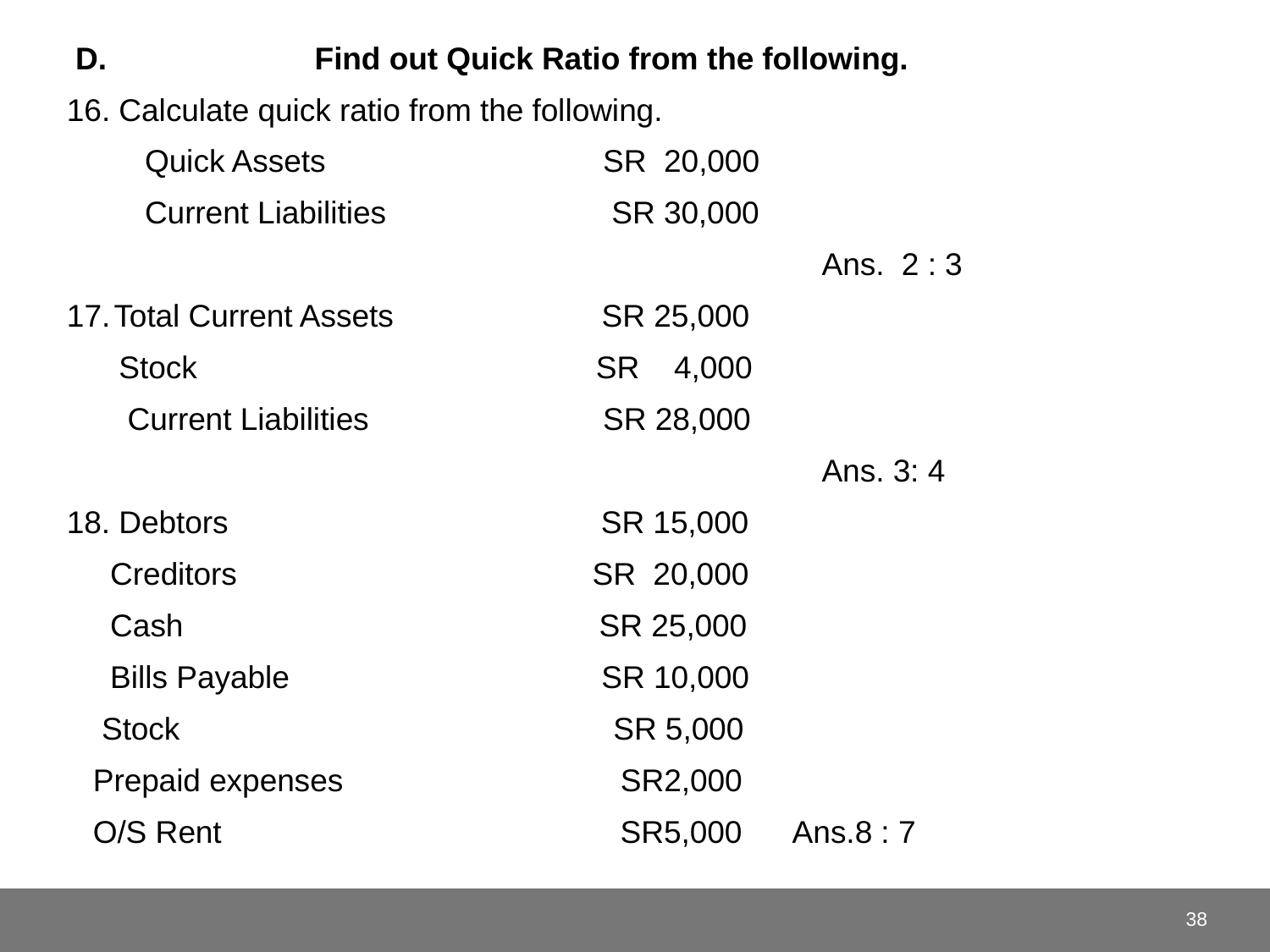

D.                        Find out Quick Ratio from the following.
16. Calculate quick ratio from the following.
         Quick Assets                                SR  20,000
         Current Liabilities                          SR 30,000
                                                                                       Ans.  2 : 3
Total Current Assets                        SR 25,000
      Stock                                              SR    4,000
       Current Liabilities                           SR 28,000
                                                                                       Ans. 3: 4
18. Debtors                                           SR 15,000
     Creditors                                         SR  20,000
     Cash                                                SR 25,000
     Bills Payable                                    SR 10,000
    Stock                                                  SR 5,000
   Prepaid expenses                                SR2,000
   O/S Rent                                              SR5,000      Ans.8 : 7
38